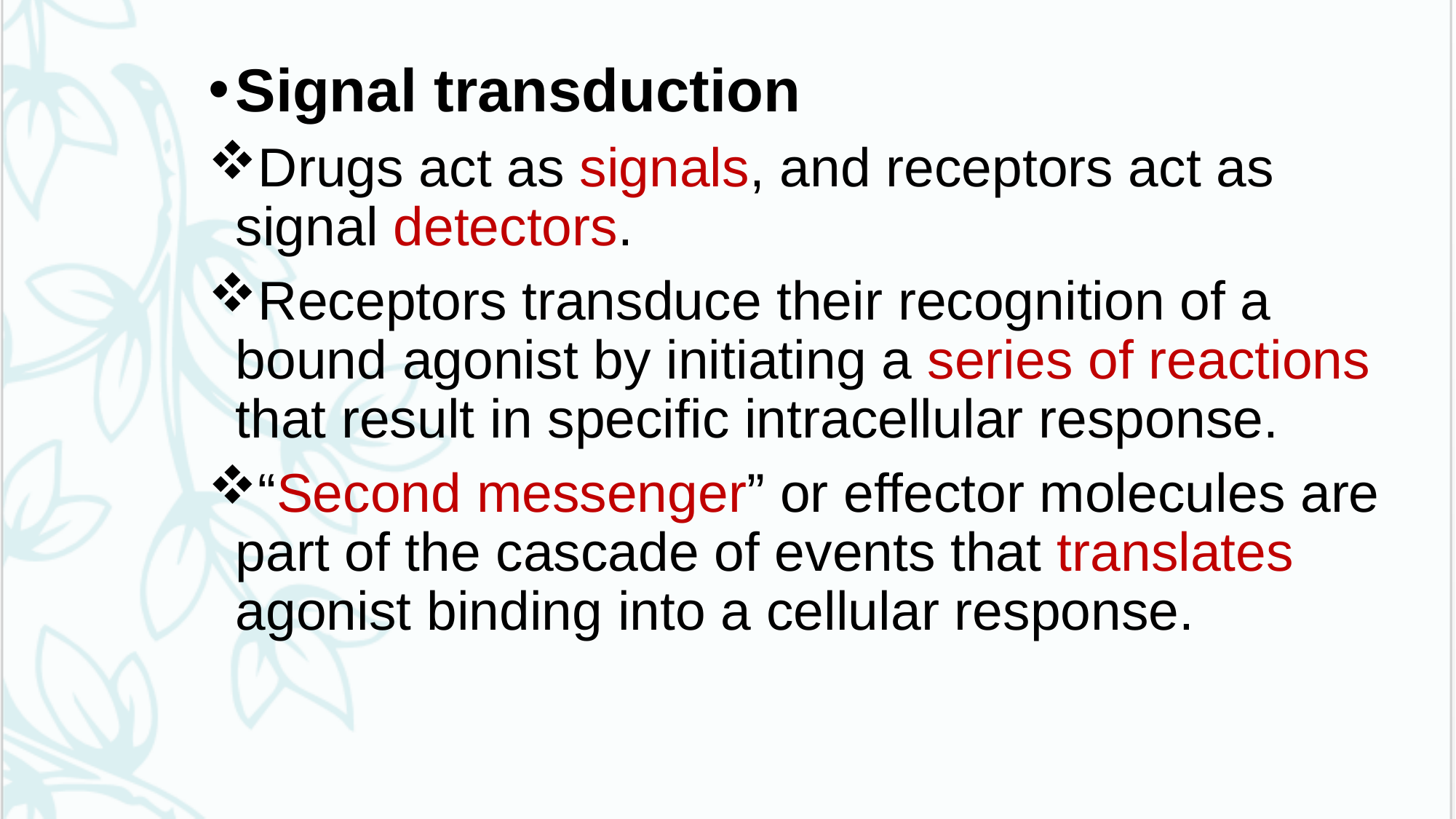

# .
Signal transduction
Drugs act as signals, and receptors act as signal detectors.
Receptors transduce their recognition of a bound agonist by initiating a series of reactions that result in specific intracellular response.
“Second messenger” or effector molecules are part of the cascade of events that translates agonist binding into a cellular response.